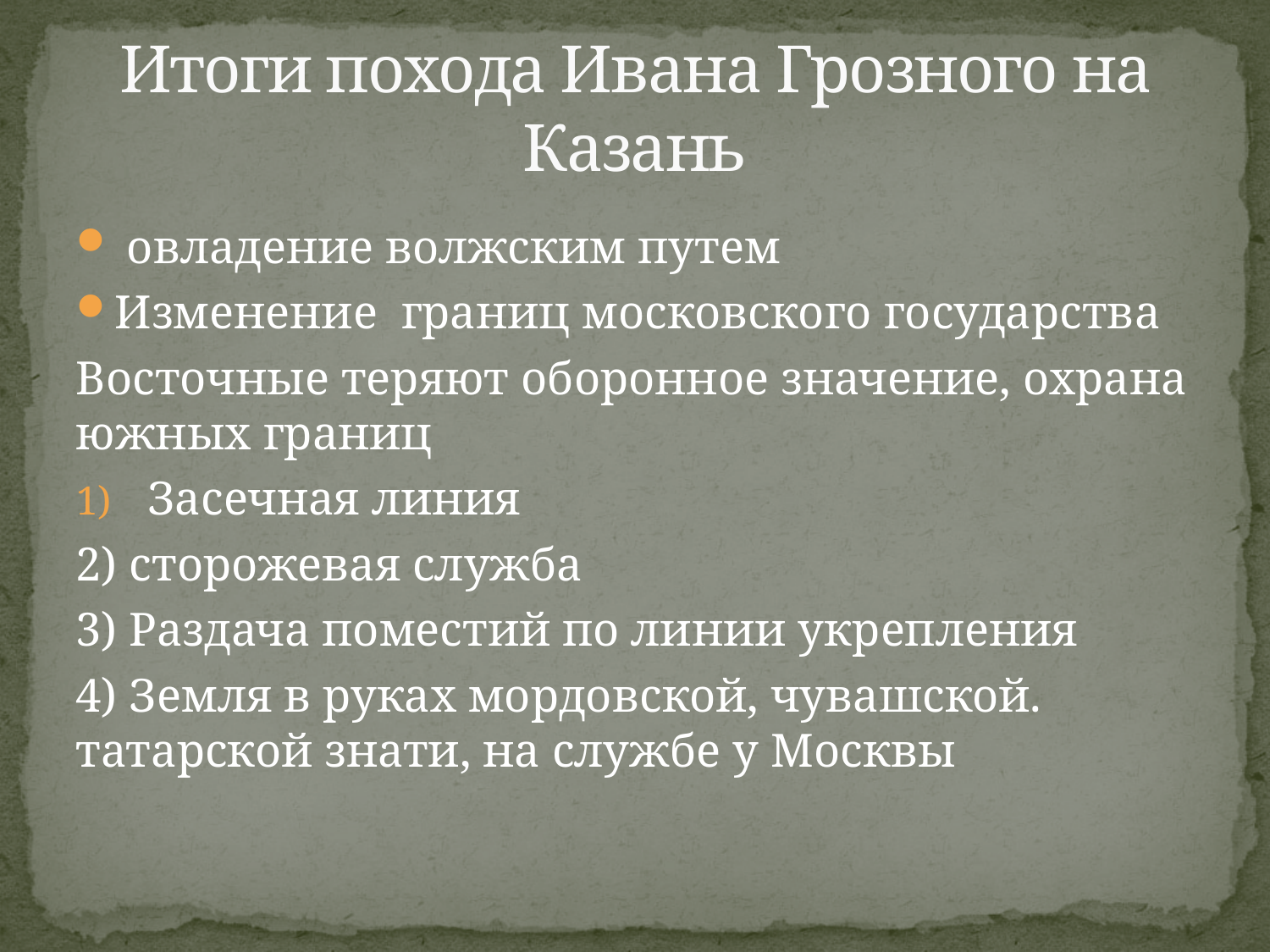

# Итоги похода Ивана Грозного на Казань
 овладение волжским путем
Изменение  границ московского государства
Восточные теряют оборонное значение, охрана южных границ
Засечная линия
2) сторожевая служба
3) Раздача поместий по линии укрепления
4) Земля в руках мордовской, чувашской. татарской знати, на службе у Москвы